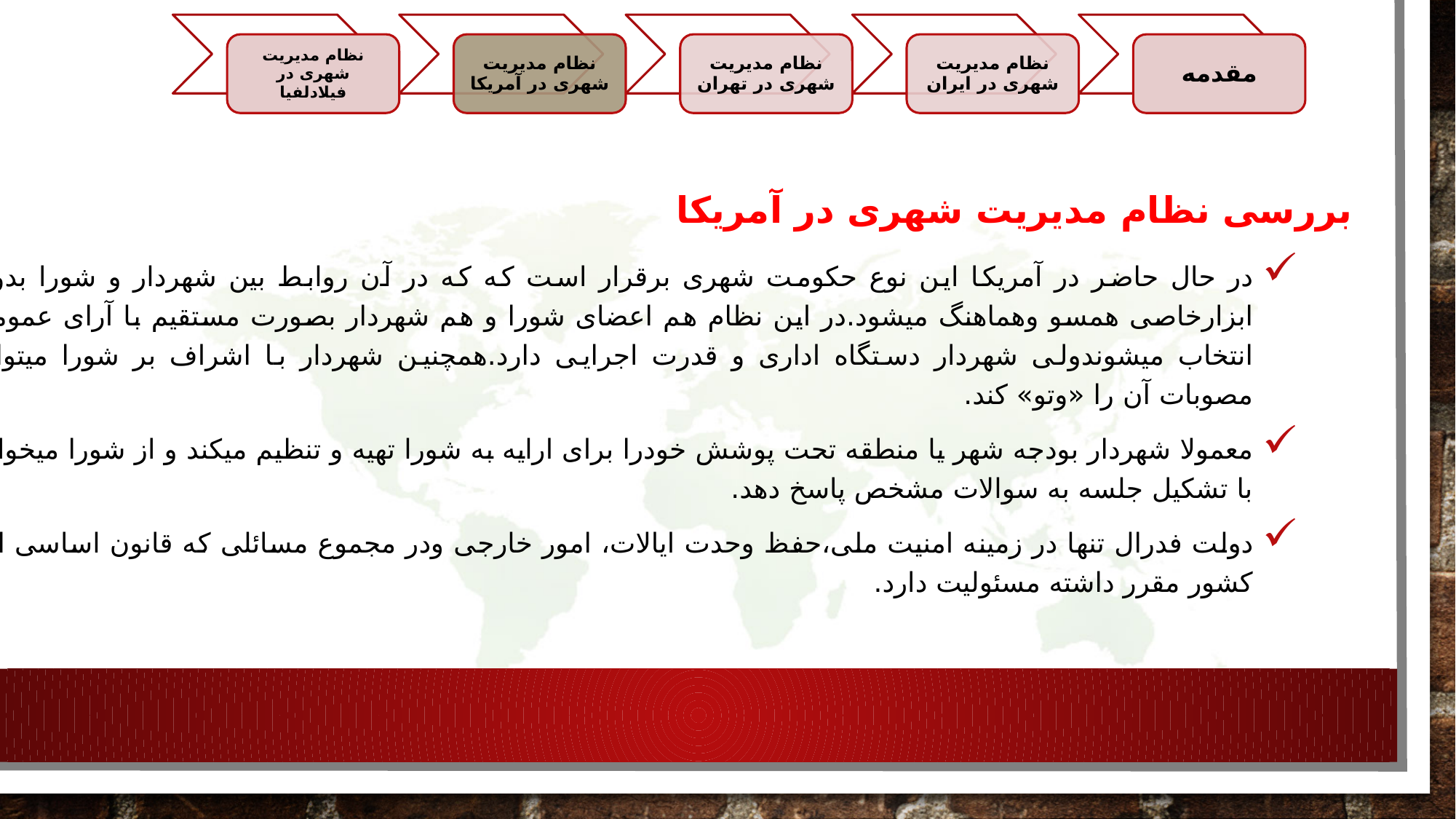

نظام مدیریت شهری در ایران
نظام مدیریت شهری در تهران
نظام مدیریت شهری در آمریکا
مقدمه
بررسی نظام مدیریت شهری در آمریکا
در حال حاضر در آمریکا این نوع حکومت شهری برقرار است که که در آن روابط بین شهردار و شورا بدون ابزارخاصی همسو وهماهنگ میشود.در این نظام هم اعضای شورا و هم شهردار بصورت مستقیم با آرای عمومی انتخاب میشوندولی شهردار دستگاه اداری و قدرت اجرایی دارد.همچنین شهردار با اشراف بر شورا میتواند مصوبات آن را «وتو» کند.
معمولا شهردار بودجه شهر یا منطقه تحت پوشش خودرا برای ارایه به شورا تهیه و تنظیم میکند و از شورا میخواهد با تشکیل جلسه به سوالات مشخص پاسخ دهد.
دولت فدرال تنها در زمینه امنیت ملی،حفظ وحدت ایالات، امور خارجی ودر مجموع مسائلی که قانون اساسی این کشور مقرر داشته مسئولیت دارد.